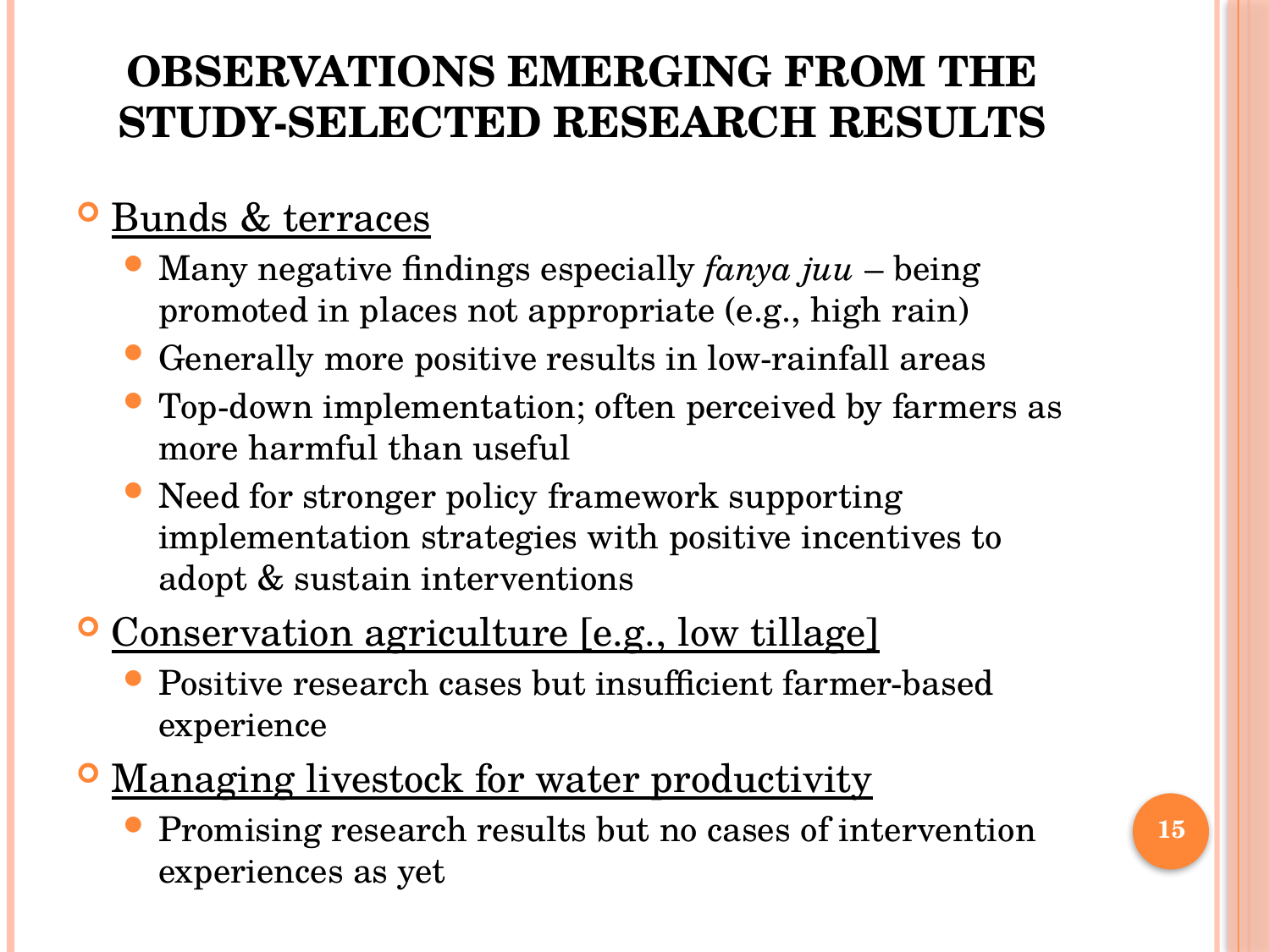

# observations emerging from the study-Selected Research results
Bunds & terraces
Many negative findings especially fanya juu – being promoted in places not appropriate (e.g., high rain)
Generally more positive results in low-rainfall areas
Top-down implementation; often perceived by farmers as more harmful than useful
Need for stronger policy framework supporting implementation strategies with positive incentives to adopt & sustain interventions
Conservation agriculture [e.g., low tillage]
Positive research cases but insufficient farmer-based experience
Managing livestock for water productivity
Promising research results but no cases of intervention experiences as yet
15